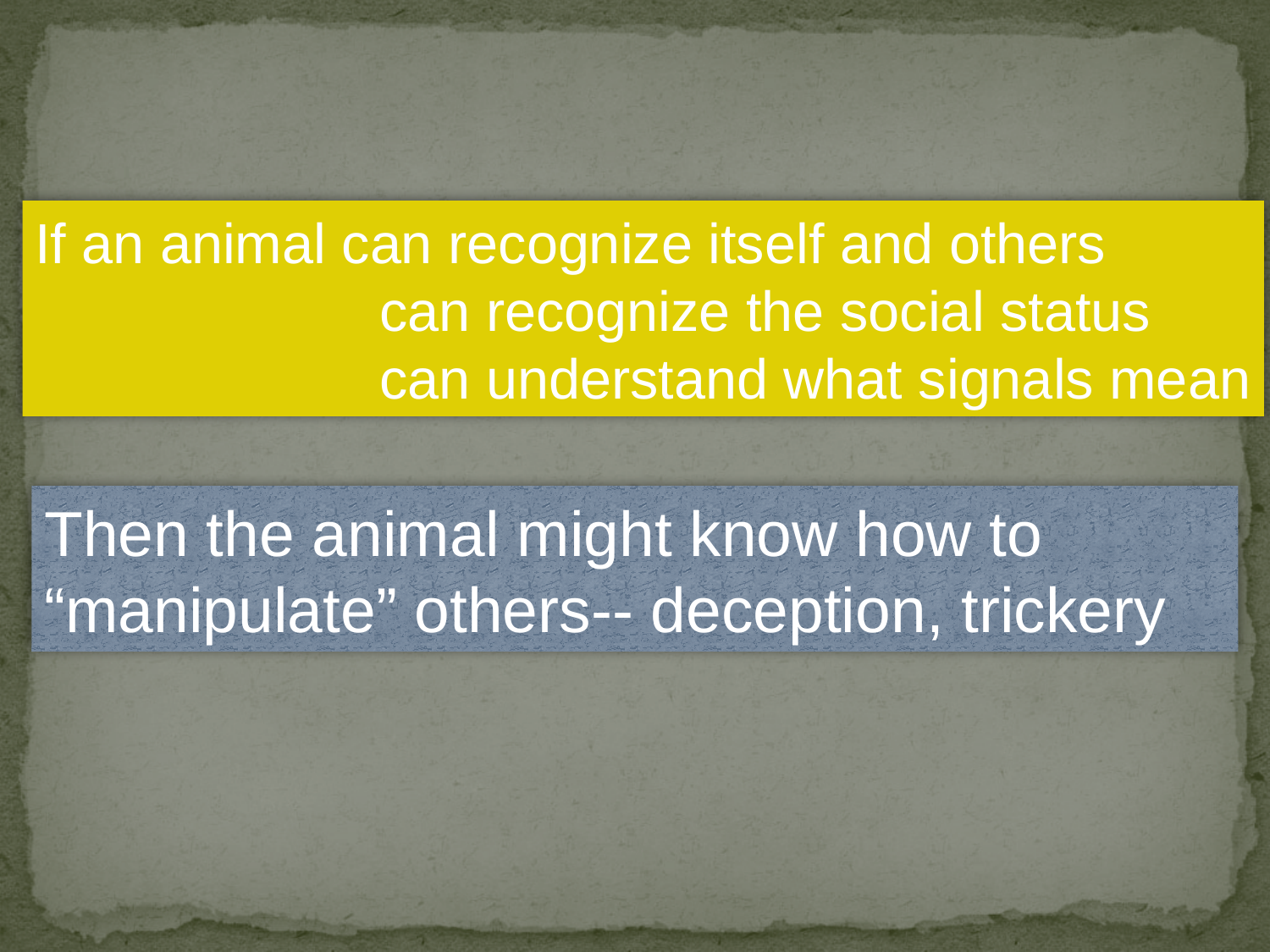

If an animal can recognize itself and others
                      can recognize the social status
                      can understand what signals mean
Then the animal might know how to “manipulate” others-- deception, trickery